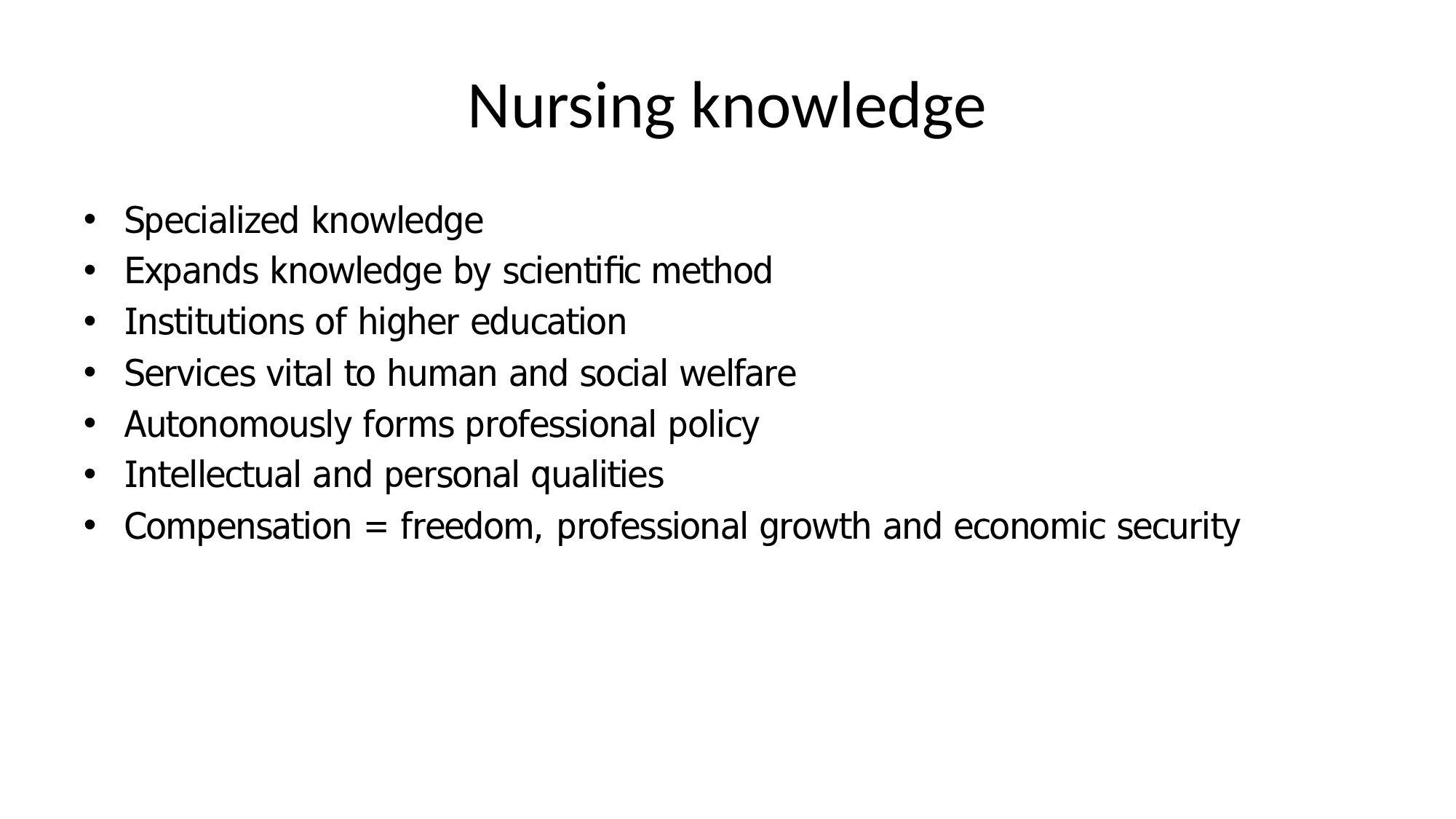

# Nursing knowledge
Specialized knowledge
Expands knowledge by scientific method
Institutions of higher education
Services vital to human and social welfare
Autonomously forms professional policy
Intellectual and personal qualities
Compensation = freedom, professional growth and economic security